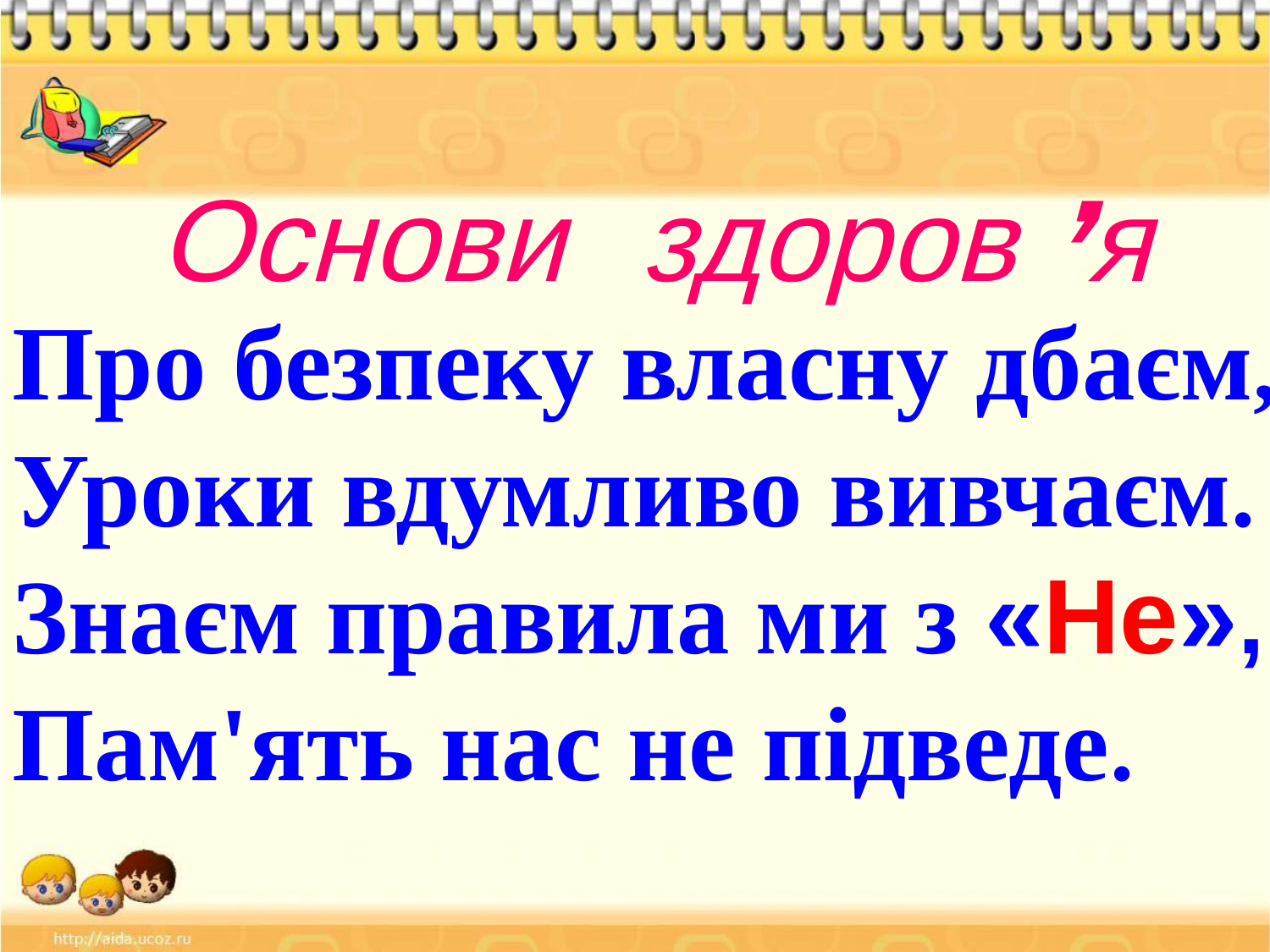

Основи  здоров ’я
Про безпеку власну дбаєм,
Уроки вдумливо вивчаєм.
Знаєм правила ми з «Не»,
Пам'ять нас не підведе.